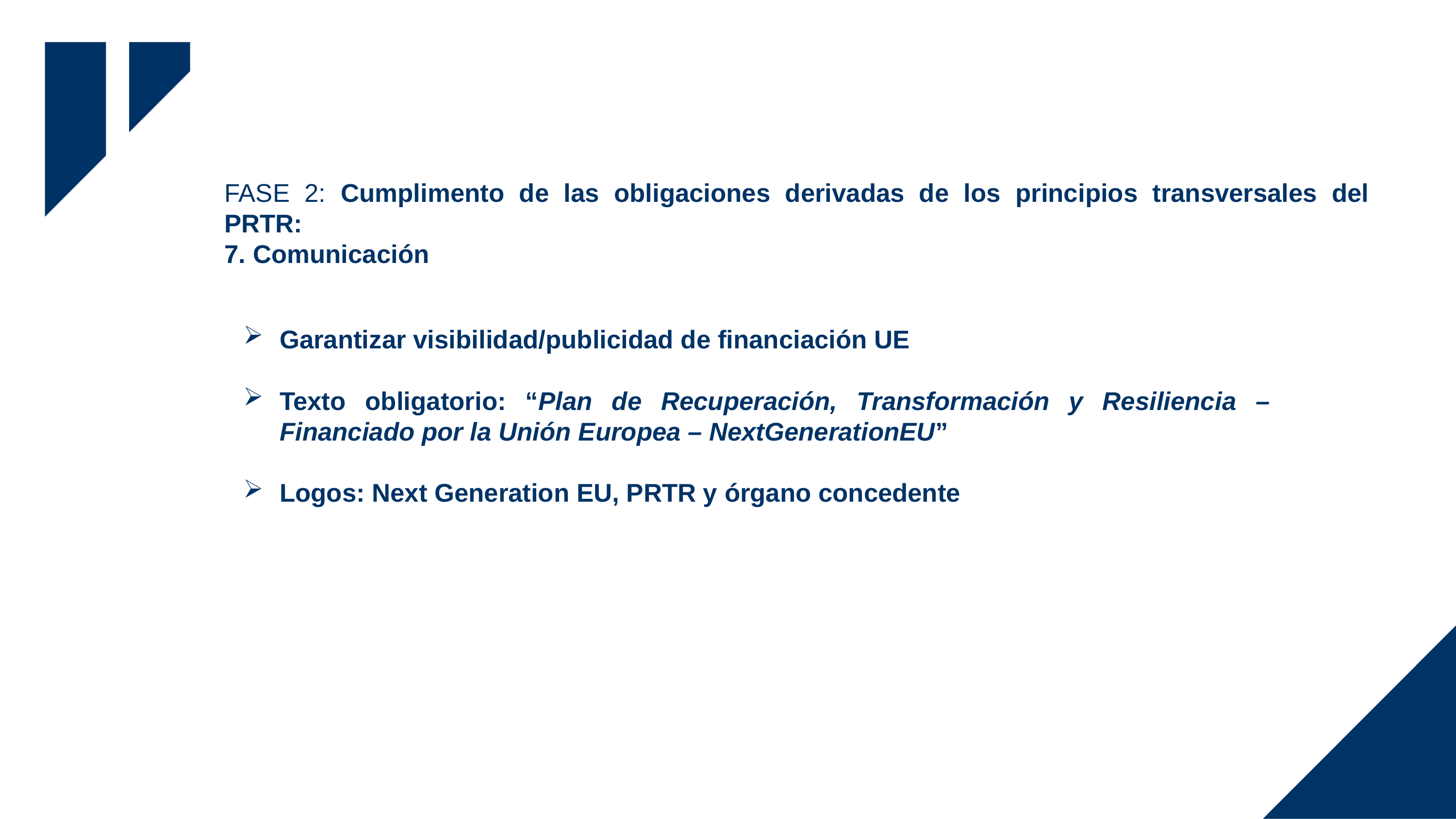

FASE 2: Cumplimento de las obligaciones derivadas de los principios transversales del PRTR:
7. Comunicación

Garantizar visibilidad/publicidad de financiación UE

Texto obligatorio: “Plan de Recuperación, Transformación y Resiliencia – Financiado por la Unión Europea – NextGenerationEU”

Logos: Next Generation EU, PRTR y órgano concedente